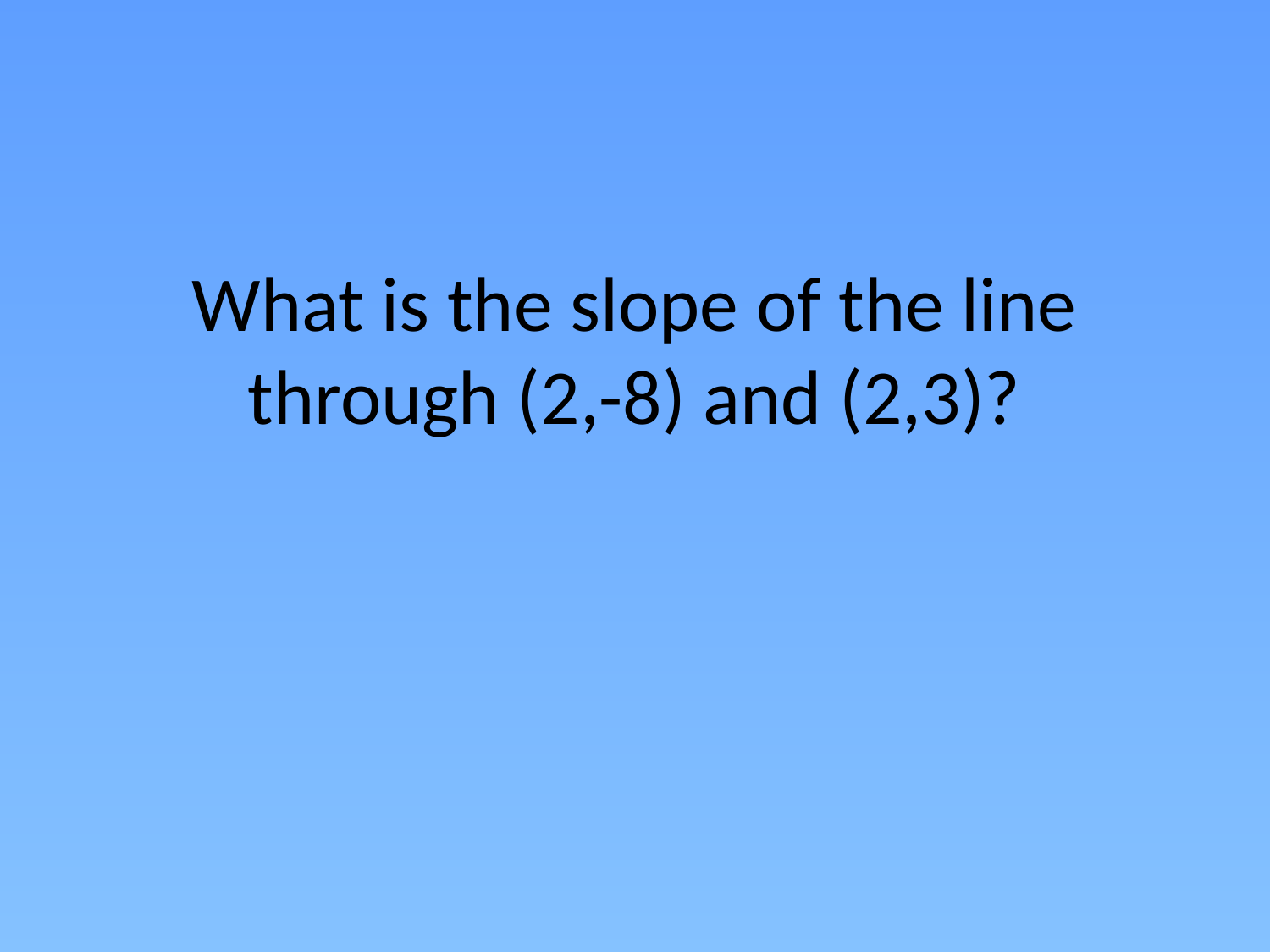

# What is the slope of the line through (2,-8) and (2,3)?